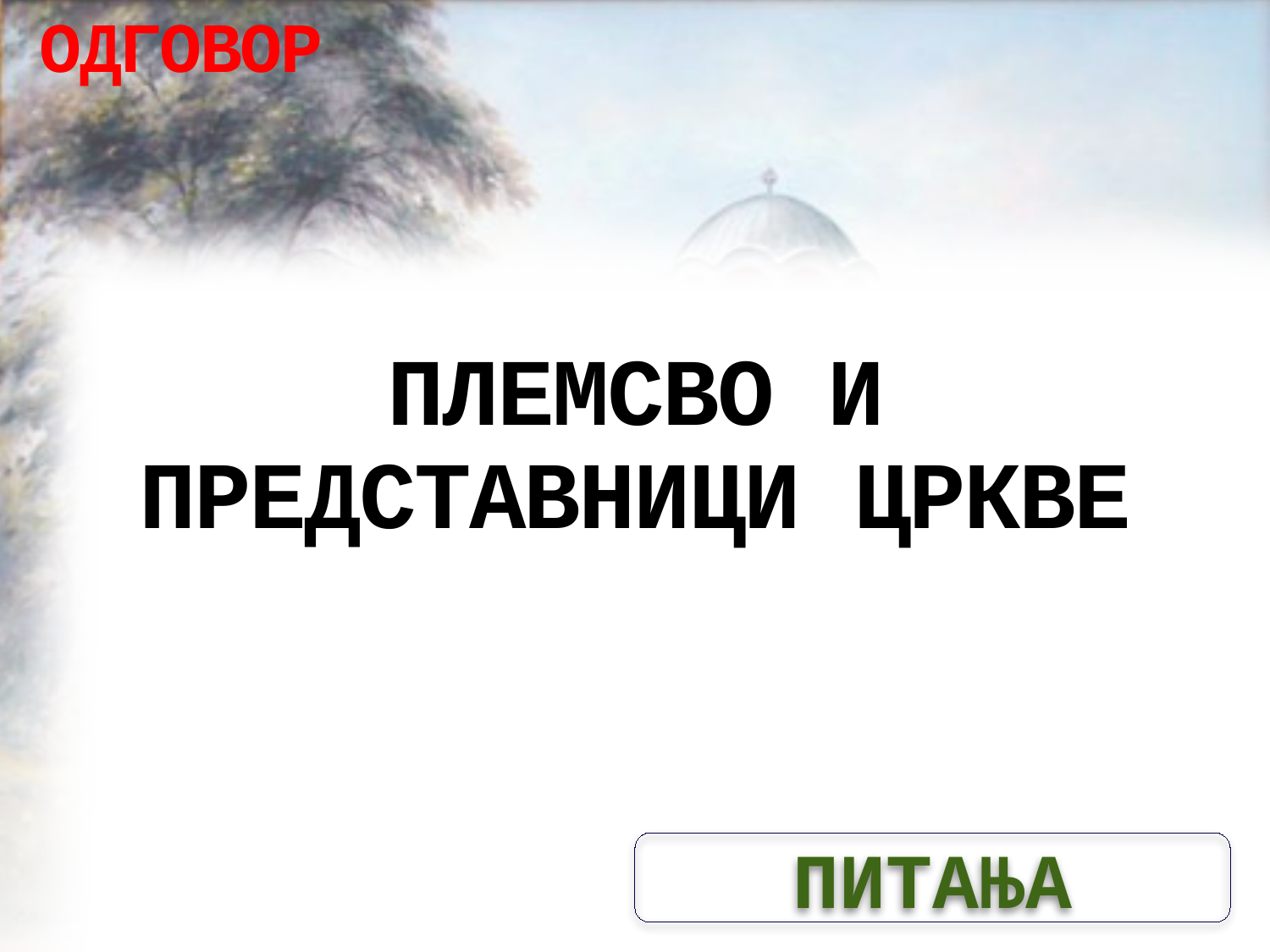

ОДГОВОР
# ПЛЕМСВО И ПРЕДСТАВНИЦИ ЦРКВЕ
ПИТАЊА